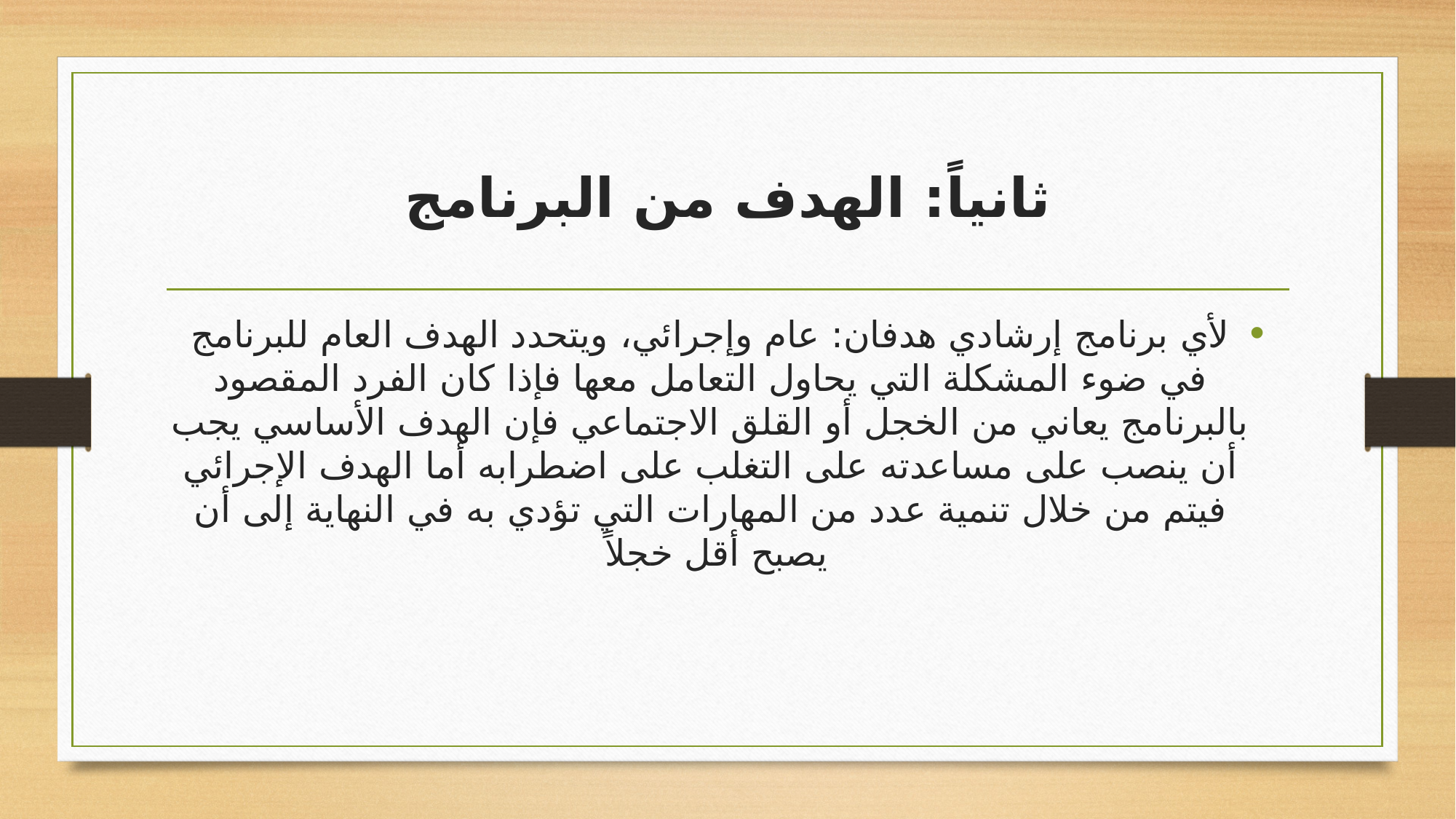

# ثانياً: الهدف من البرنامج
لأي برنامج إرشادي هدفان: عام وإجرائي، ويتحدد الهدف العام للبرنامج في ضوء المشكلة التي يحاول التعامل معها فإذا كان الفرد المقصود بالبرنامج يعاني من الخجل أو القلق الاجتماعي فإن الهدف الأساسي يجب أن ينصب على مساعدته على التغلب على اضطرابه أما الهدف الإجرائي فيتم من خلال تنمية عدد من المهارات التي تؤدي به في النهاية إلى أن يصبح أقل خجلاً